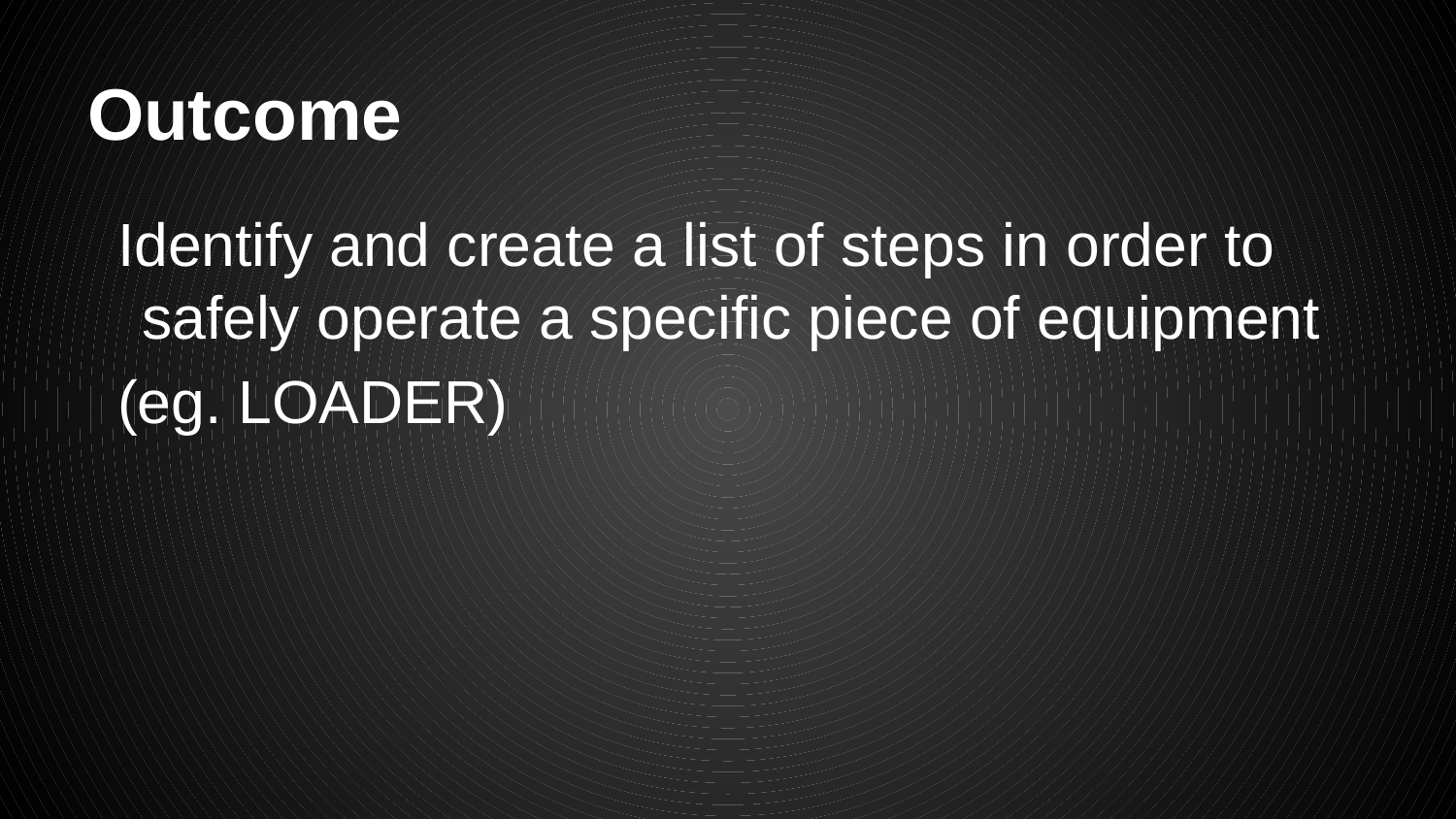

# Outcome
Identify and create a list of steps in order to safely operate a specific piece of equipment
(eg. LOADER)